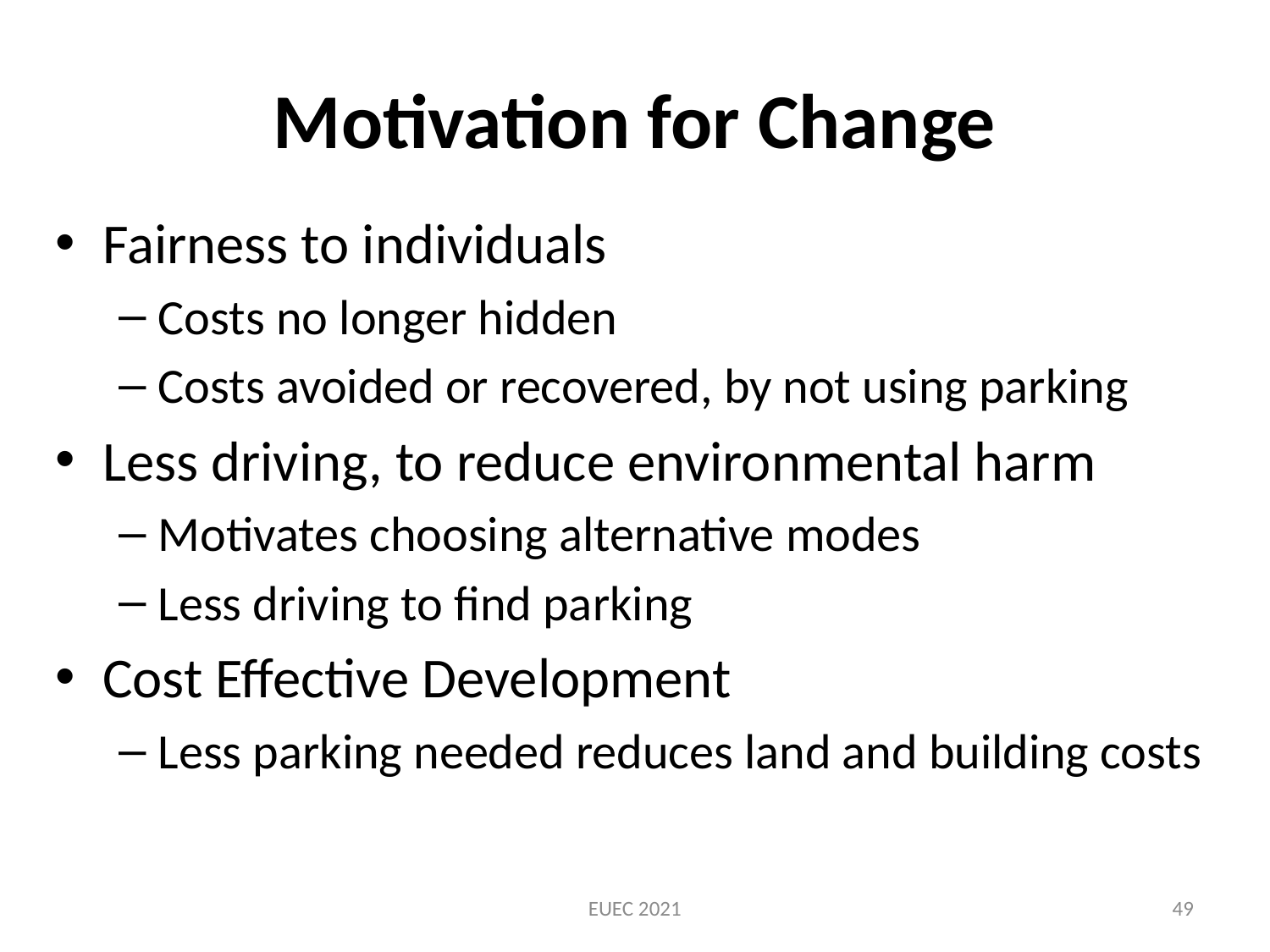

# Motivation for Change
Fairness to individuals
Costs no longer hidden
Costs avoided or recovered, by not using parking
Less driving, to reduce environmental harm
Motivates choosing alternative modes
Less driving to find parking
Cost Effective Development
Less parking needed reduces land and building costs

EUEC 2021
49